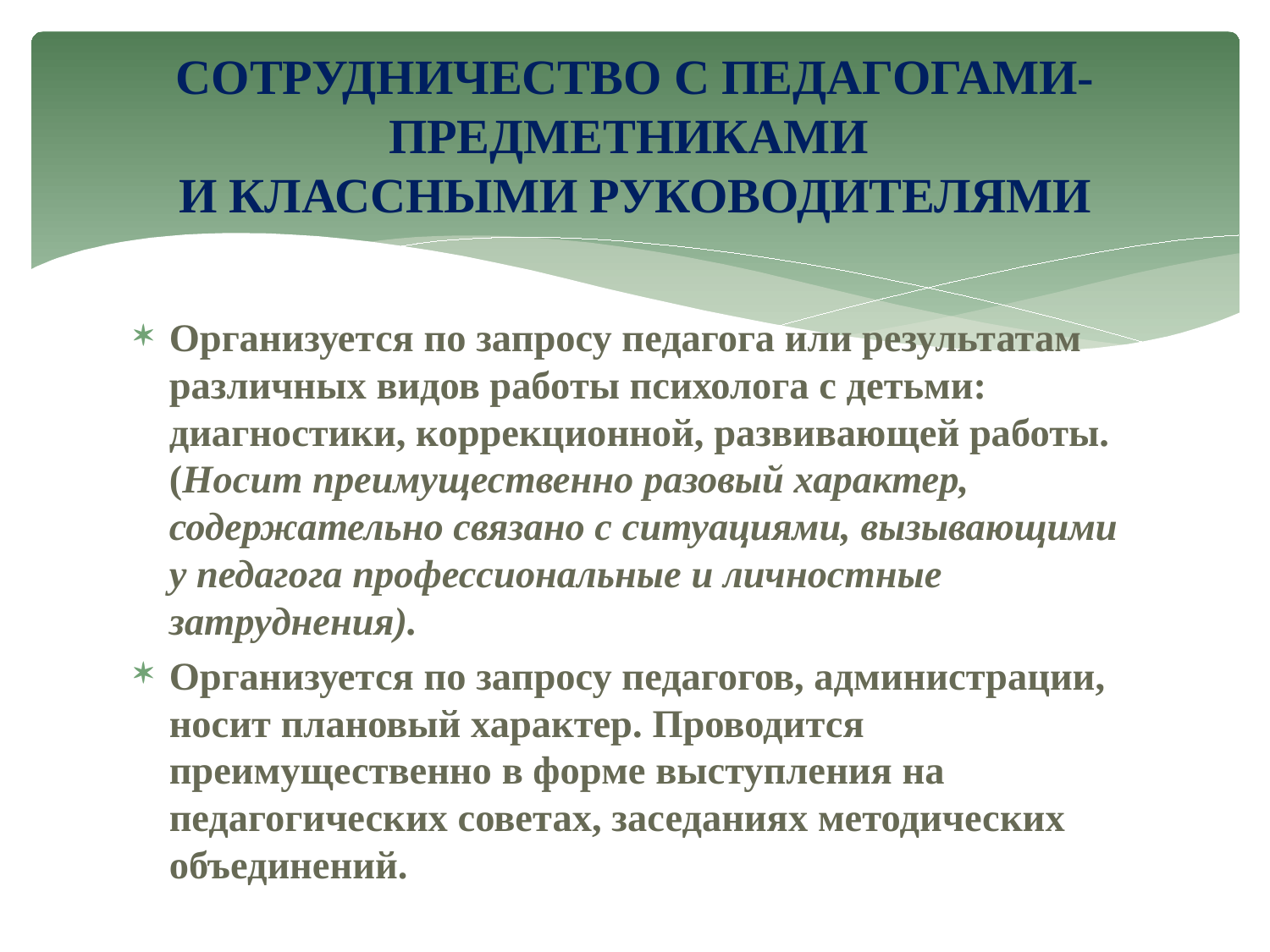

# СОТРУДНИЧЕСТВО С ПЕДАГОГАМИ-ПРЕДМЕТНИКАМИ И КЛАССНЫМИ РУКОВОДИТЕЛЯМИ
Организуется по запросу педагога или результатам различных видов работы психолога с детьми: диагностики, коррекционной, развивающей работы. (Носит преимущественно разовый характер, содержательно связано с ситуациями, вызывающими у педагога профессиональные и личностные затруднения).
Организуется по запросу педагогов, администрации, носит плановый характер. Проводится преимущественно в форме выступления на педагогических советах, заседаниях методических объединений.